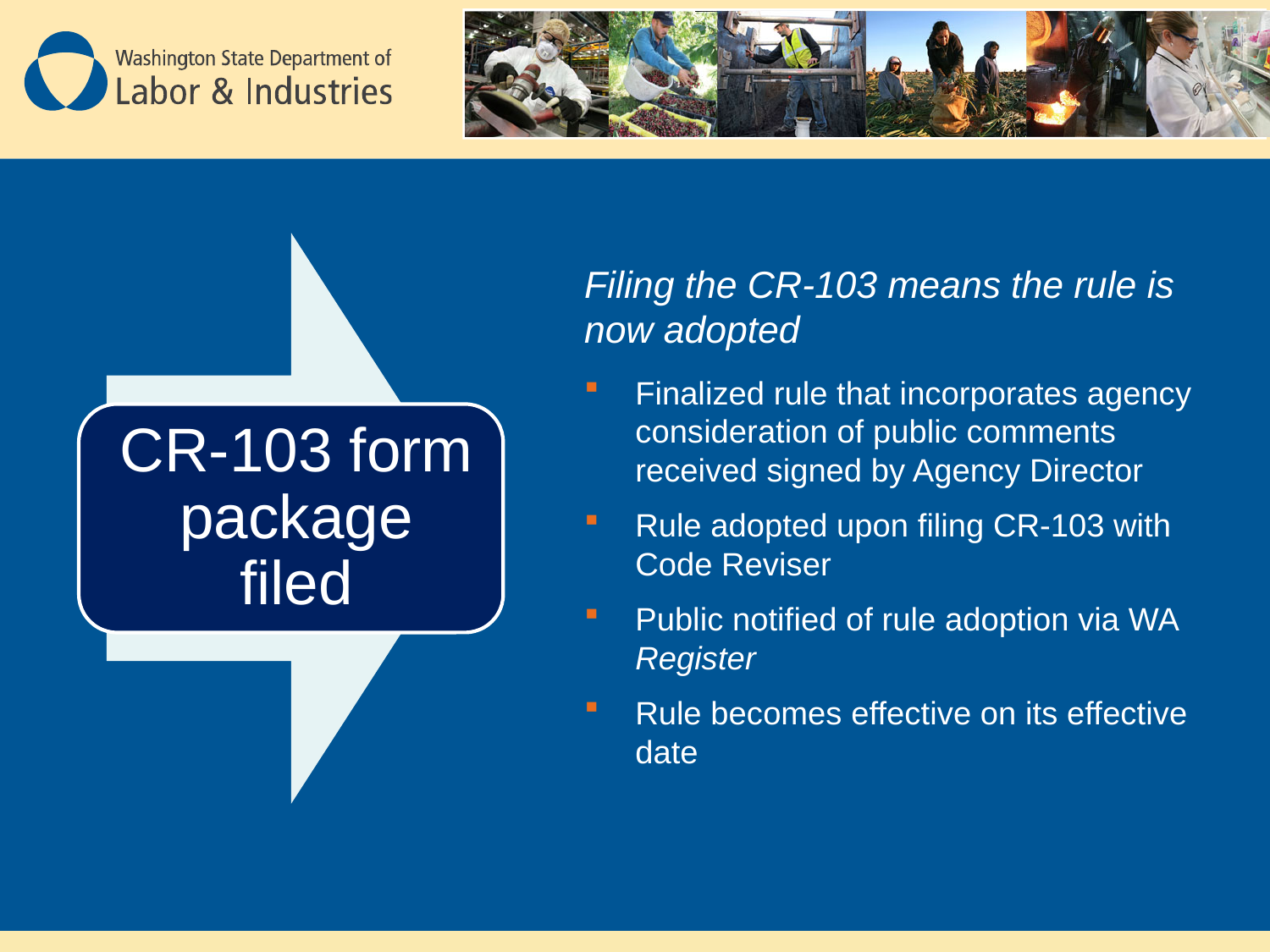

CR-103 form package filed
Filing the CR-103 means the rule is now adopted
Finalized rule that incorporates agency consideration of public comments received signed by Agency Director
Rule adopted upon filing CR-103 with Code Reviser
Public notified of rule adoption via WA Register
Rule becomes effective on its effective date